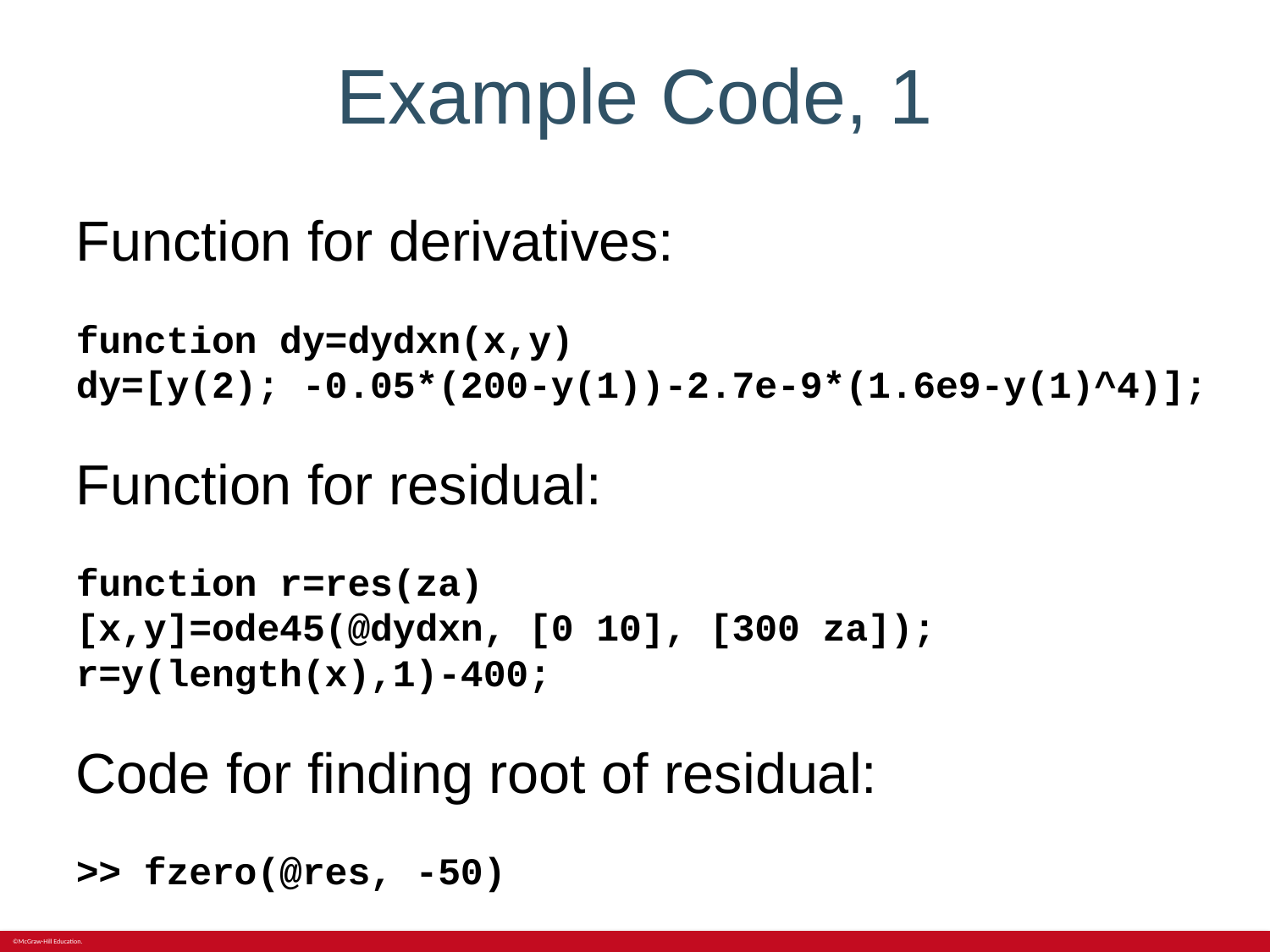

# Example Code, 1
Function for derivatives:
function dy=dydxn(x,y)
dy=[y(2); -0.05*(200-y(1))-2.7e-9*(1.6e9-y(1)^4)];
Function for residual:
function r=res(za)
[x,y]=ode45(@dydxn, [0 10], [300 za]);
r=y(length(x),1)-400;
Code for finding root of residual:
>> fzero(@res, -50)